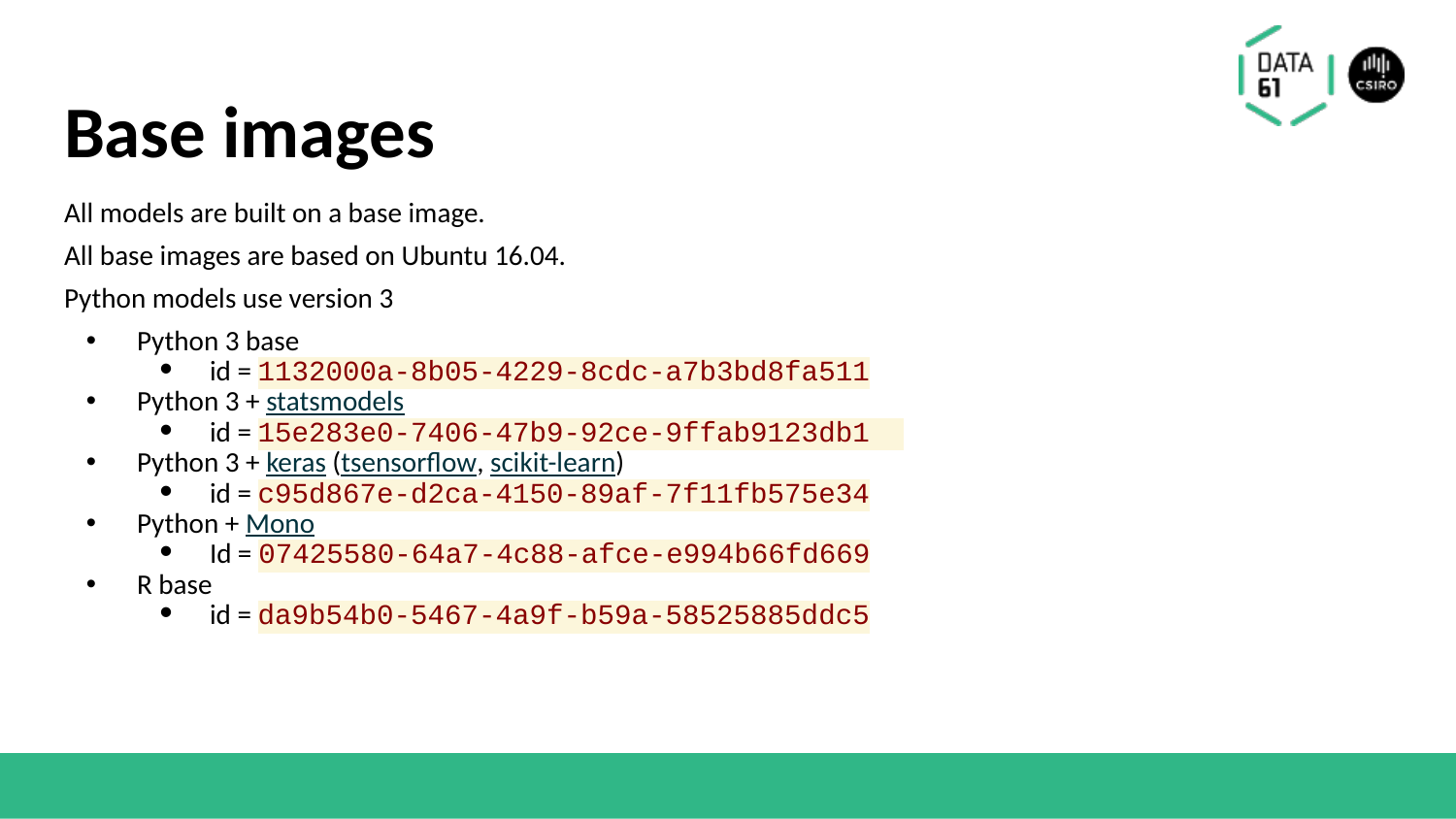

# Base images
All models are built on a base image.
All base images are based on Ubuntu 16.04.
Python models use version 3
Python 3 base
id = 1132000a-8b05-4229-8cdc-a7b3bd8fa511
Python 3 + statsmodels
id = 15e283e0-7406-47b9-92ce-9ffab9123db1
Python 3 + keras (tsensorflow, scikit-learn)
id = c95d867e-d2ca-4150-89af-7f11fb575e34
Python + Mono
Id = 07425580-64a7-4c88-afce-e994b66fd669
R base
id = da9b54b0-5467-4a9f-b59a-58525885ddc5